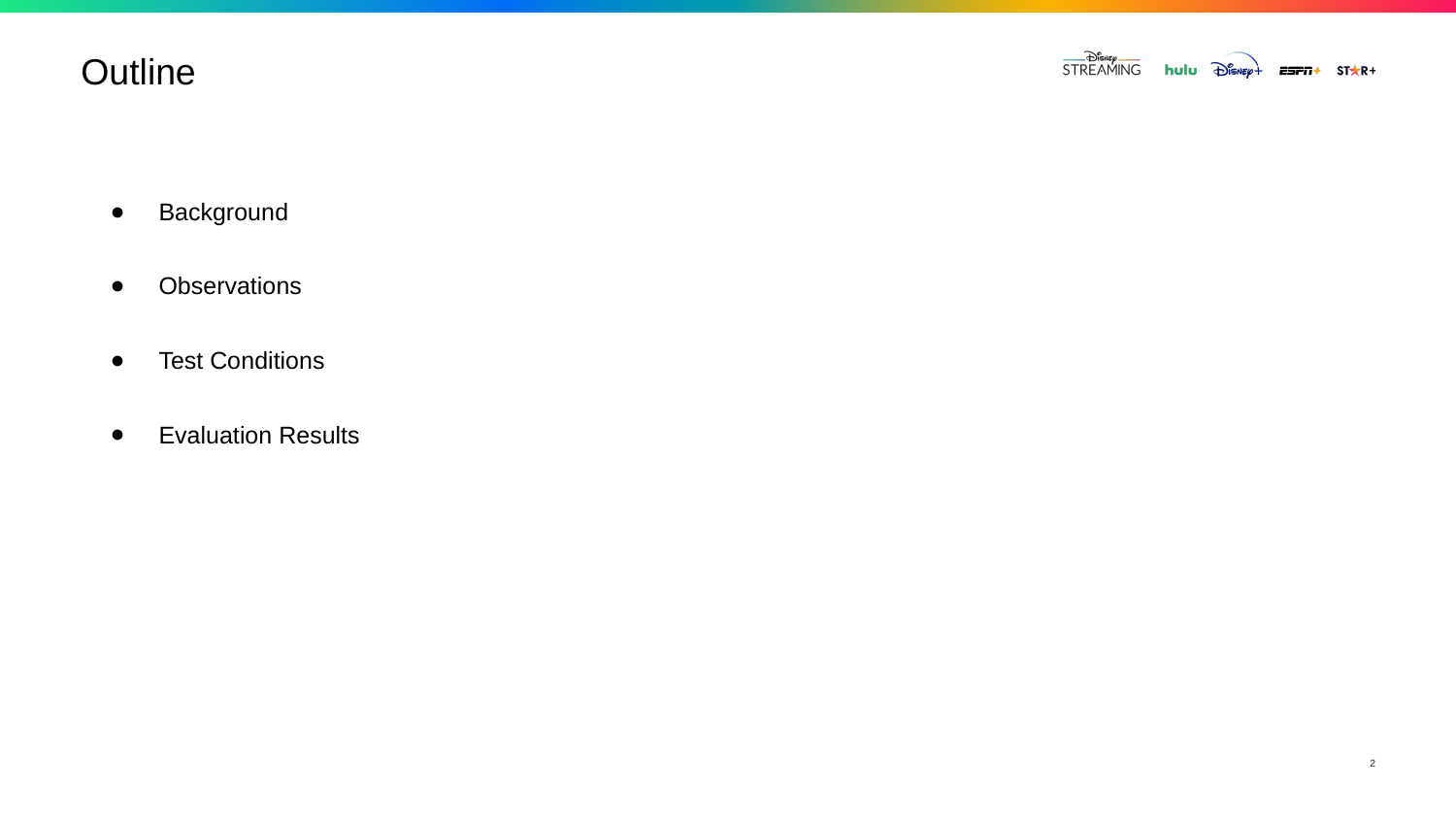

# Outline
Background

Observations

Test Conditions

Evaluation Results

2